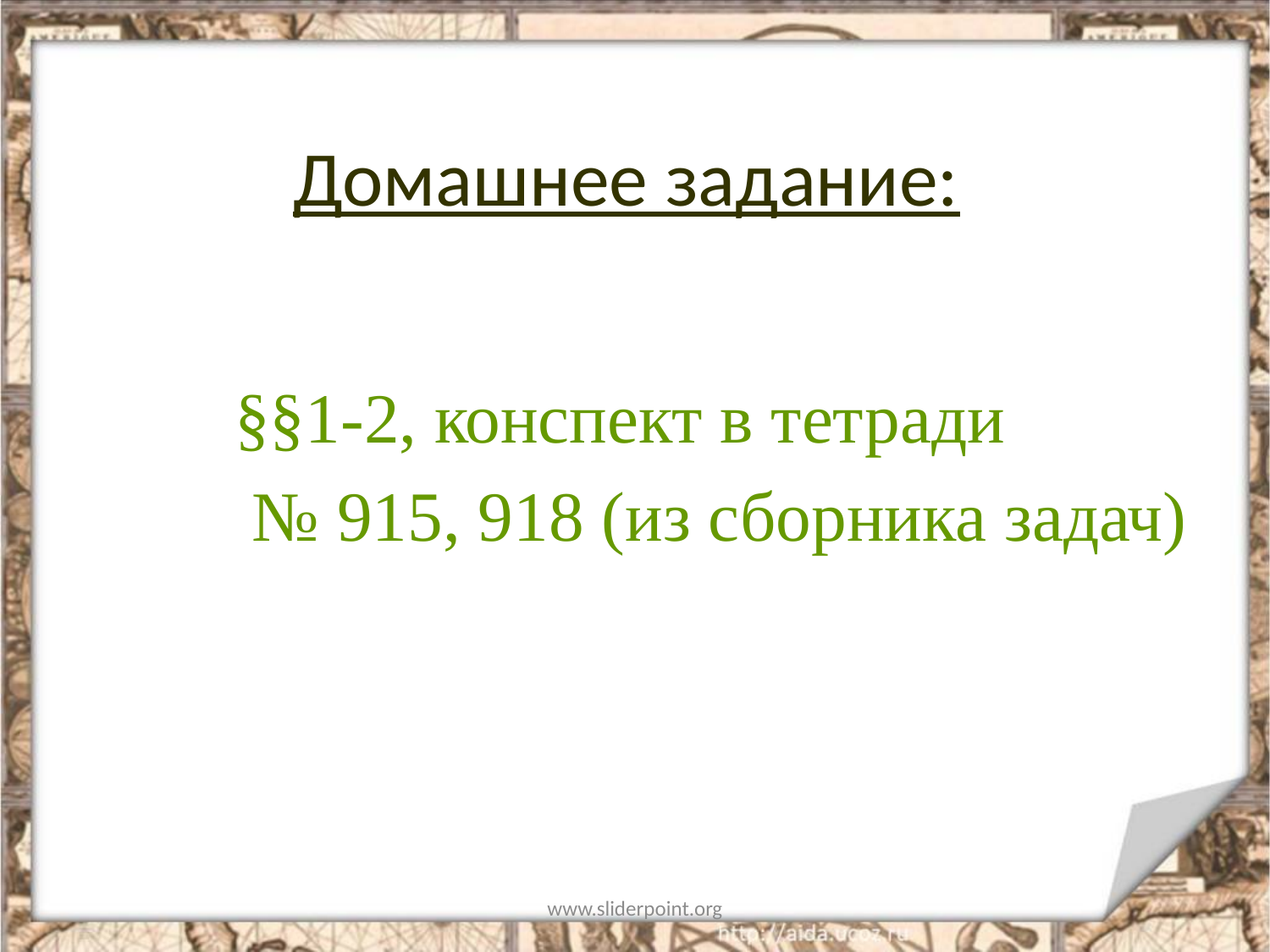

# Домашнее задание:
§§1-2, конспект в тетради
 № 915, 918 (из сборника задач)
www.sliderpoint.org